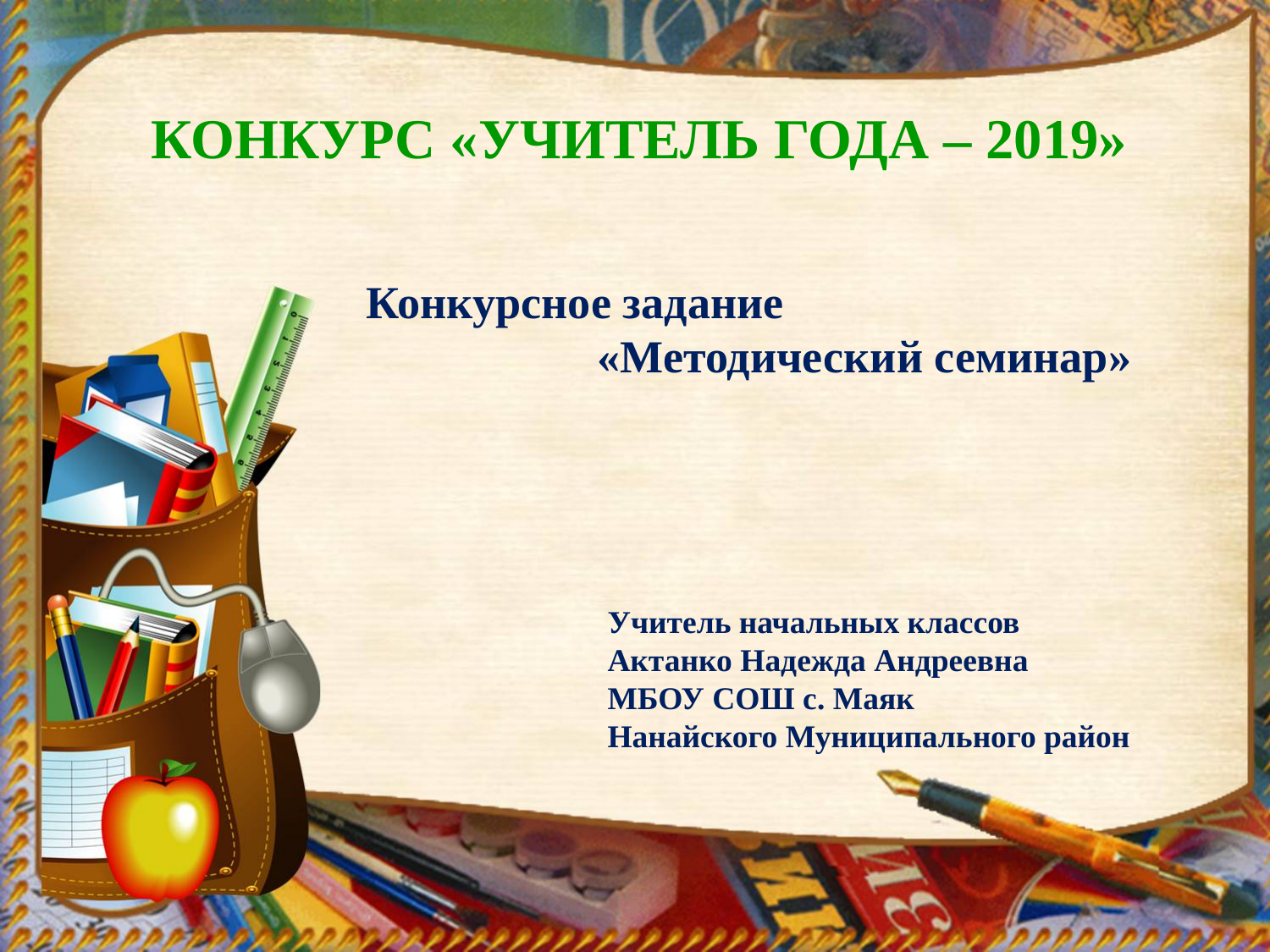

КОНКУРС «УЧИТЕЛЬ ГОДА – 2019»

 Конкурсное задание
                     «Методический семинар»
Учитель начальных классов
Актанко Надежда Андреевна
МБОУ СОШ с. Маяк
Нанайского Муниципального район